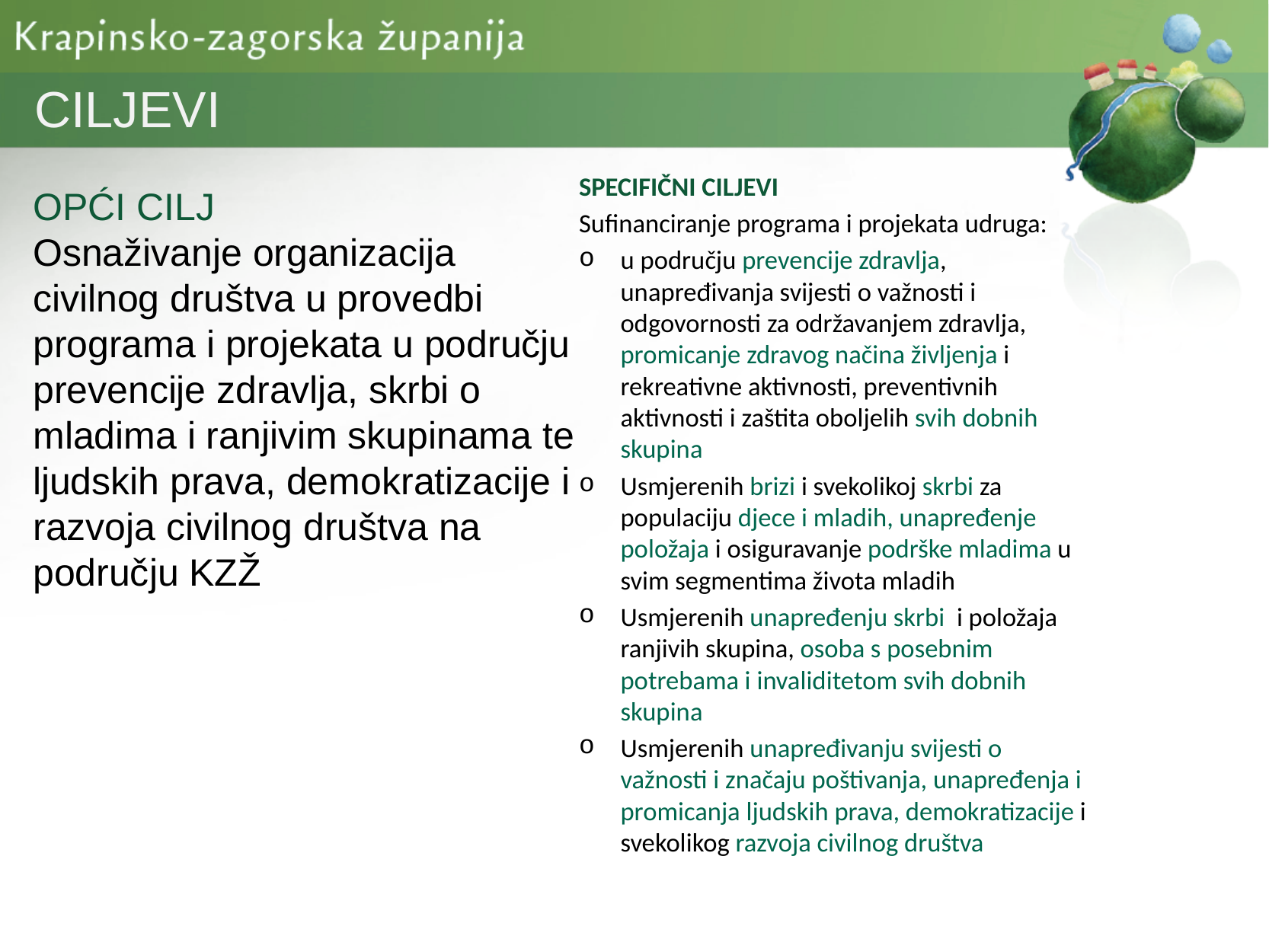

CILJEVI
SPECIFIČNI CILJEVI
Sufinanciranje programa i projekata udruga:
u području prevencije zdravlja, unapređivanja svijesti o važnosti i odgovornosti za održavanjem zdravlja, promicanje zdravog načina življenja i rekreativne aktivnosti, preventivnih aktivnosti i zaštita oboljelih svih dobnih skupina
Usmjerenih brizi i svekolikoj skrbi za populaciju djece i mladih, unapređenje položaja i osiguravanje podrške mladima u svim segmentima života mladih
Usmjerenih unapređenju skrbi  i položaja ranjivih skupina, osoba s posebnim potrebama i invaliditetom svih dobnih skupina
Usmjerenih unapređivanju svijesti o važnosti i značaju poštivanja, unapređenja i promicanja ljudskih prava, demokratizacije i svekolikog razvoja civilnog društva
OPĆI CILJ
Osnaživanje organizacija civilnog društva u provedbi programa i projekata u području prevencije zdravlja, skrbi o mladima i ranjivim skupinama te ljudskih prava, demokratizacije i razvoja civilnog društva na području KZŽ